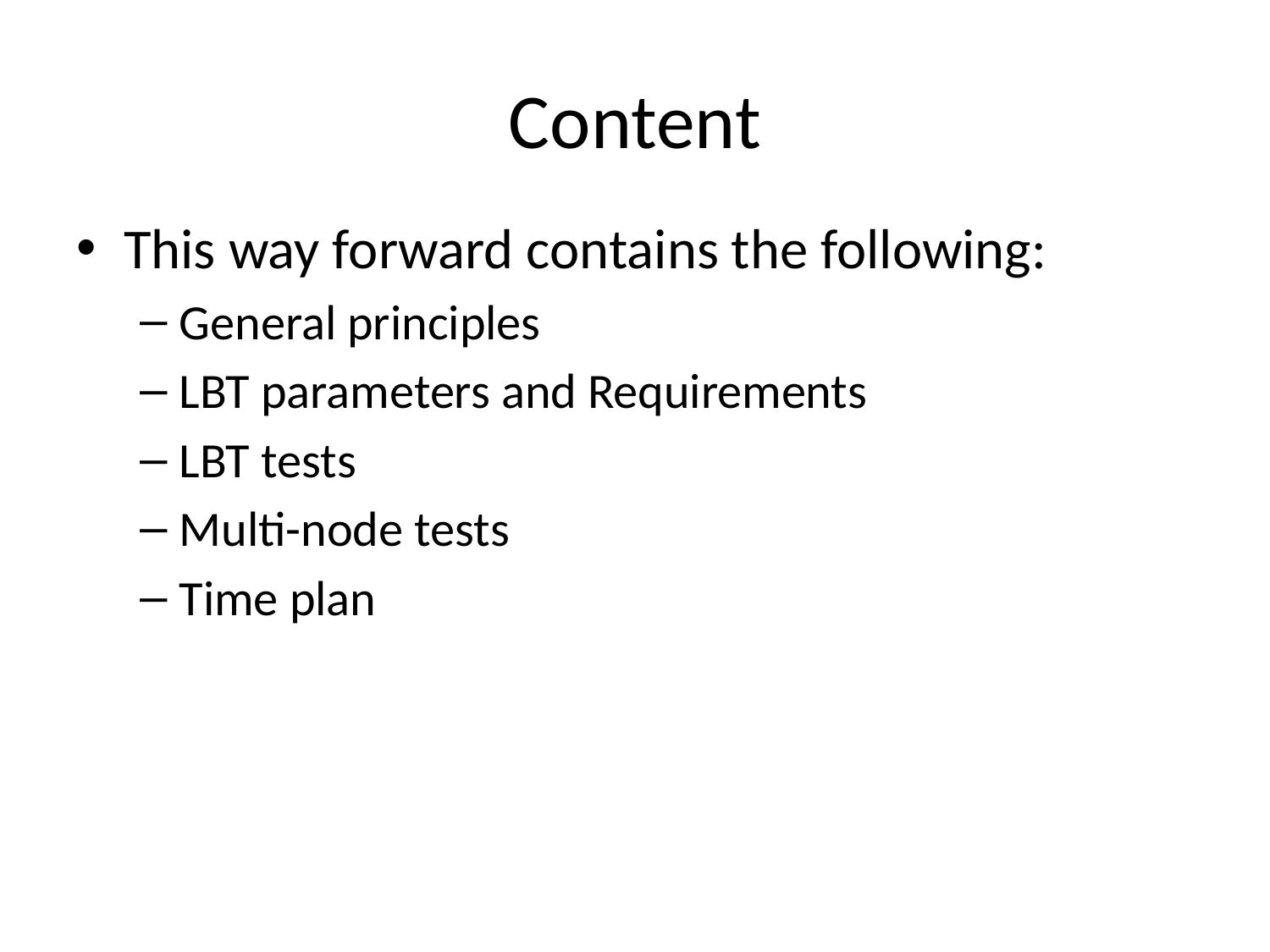

# Content
This way forward contains the following:
General principles
LBT parameters and Requirements
LBT tests
Multi-node tests
Time plan